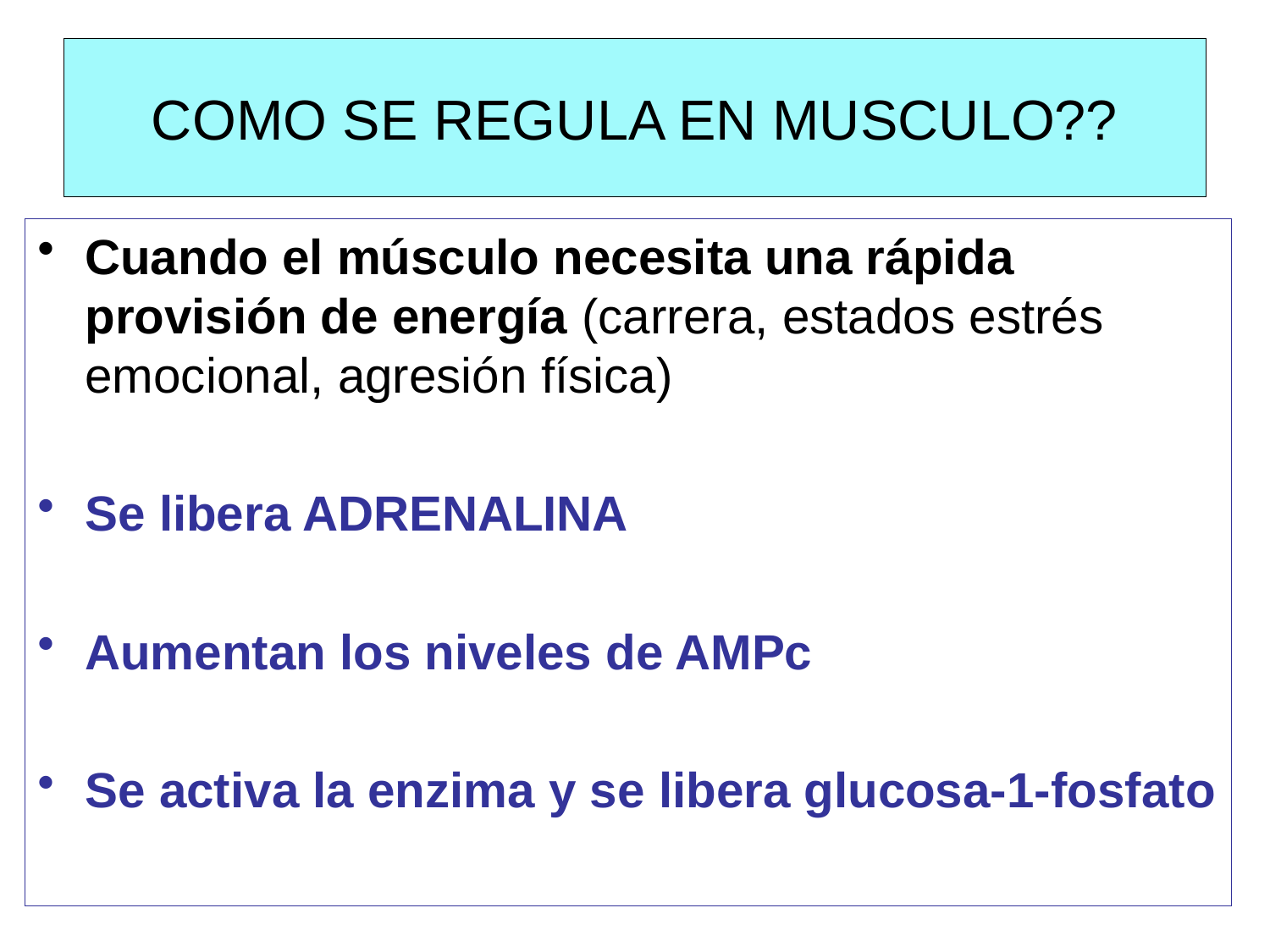

# COMO SE REGULA EN MUSCULO??
Cuando el músculo necesita una rápida provisión de energía (carrera, estados estrés emocional, agresión física)

Se libera ADRENALINA

Aumentan los niveles de AMPc

Se activa la enzima y se libera glucosa-1-fosfato